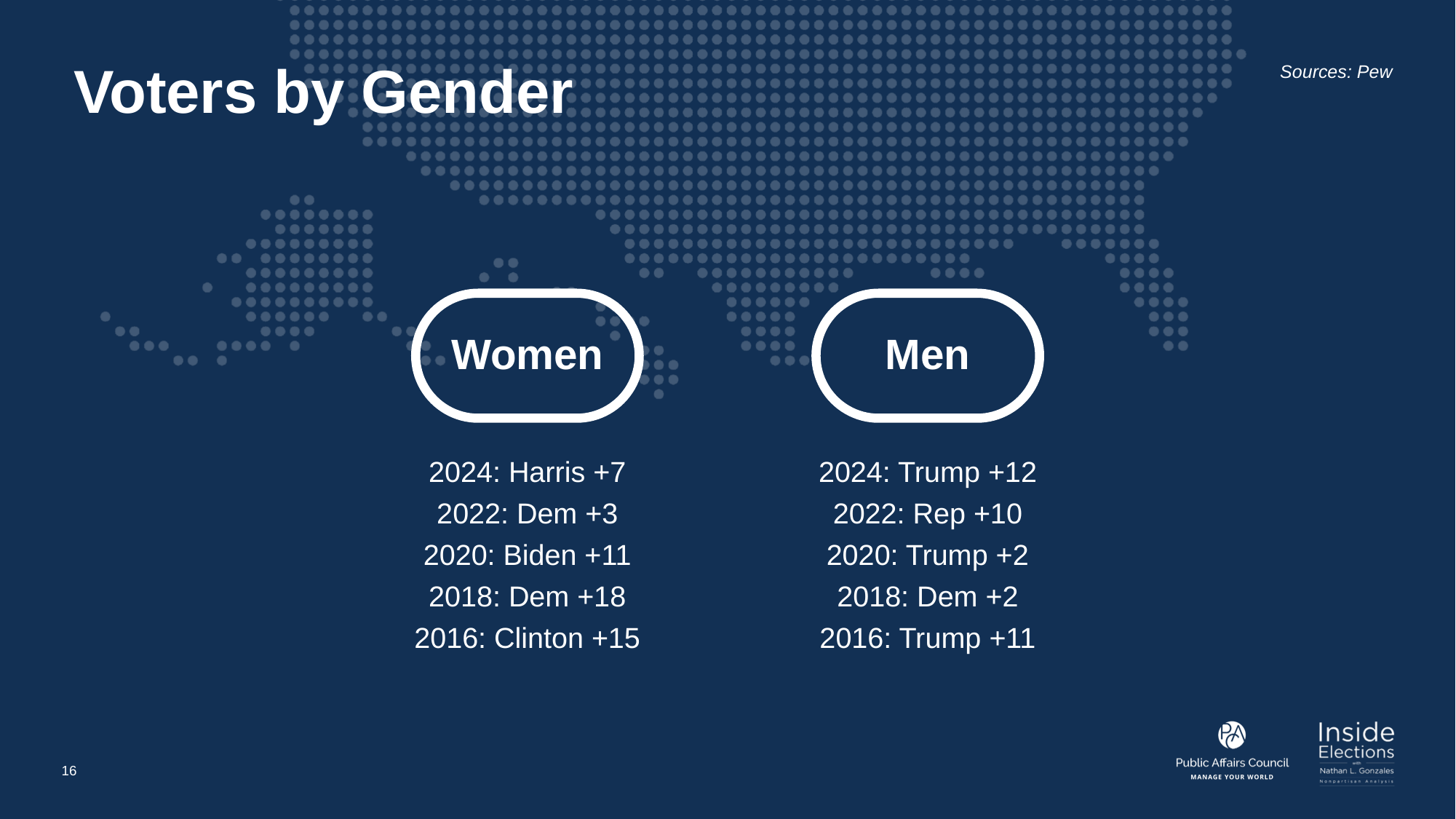

# Voters by Gender
Sources: Pew

Women
Men
2024: Harris +7
2022: Dem +3
2020: Biden +11
2018: Dem +18
2016: Clinton +15
2024: Trump +12
2022: Rep +10
2020: Trump +2
2018: Dem +2
2016: Trump +11